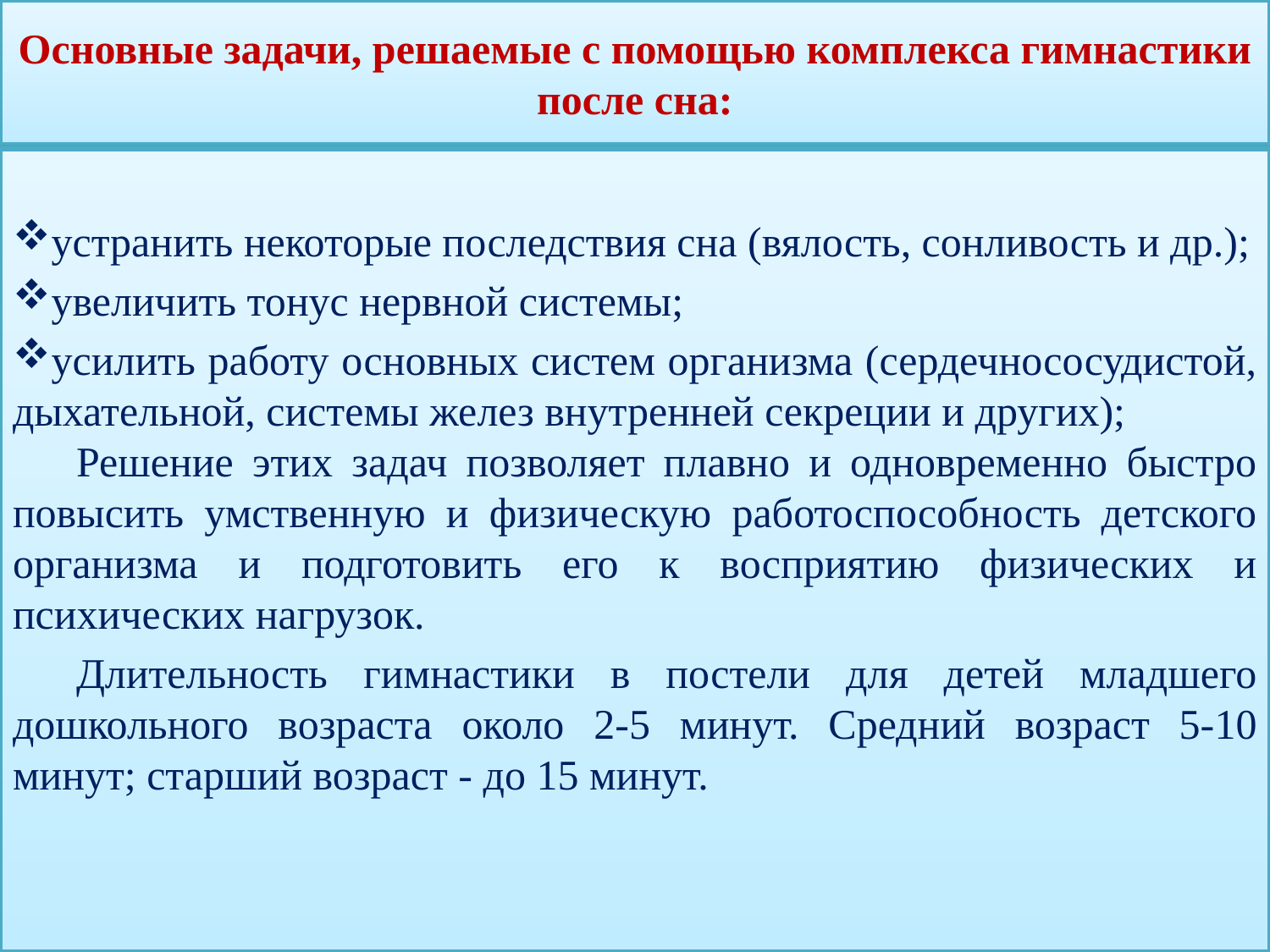

# Основные задачи, решаемые с помощью комплекса гимнастики после сна:

устранить некоторые последствия сна (вялость, сонливость и др.);
увеличить тонус нервной системы;
усилить работу основных систем организма (сердечнососудистой, дыхательной, системы желез внутренней секреции и других);
Решение этих задач позволяет плавно и одновременно быстро повысить умственную и физическую работоспособность детского организма и подготовить его к восприятию физических и психических нагрузок.
Длительность гимнастики в постели для детей младшего дошкольного возраста около 2-5 минут. Средний возраст 5-10 минут; старший возраст - до 15 минут.